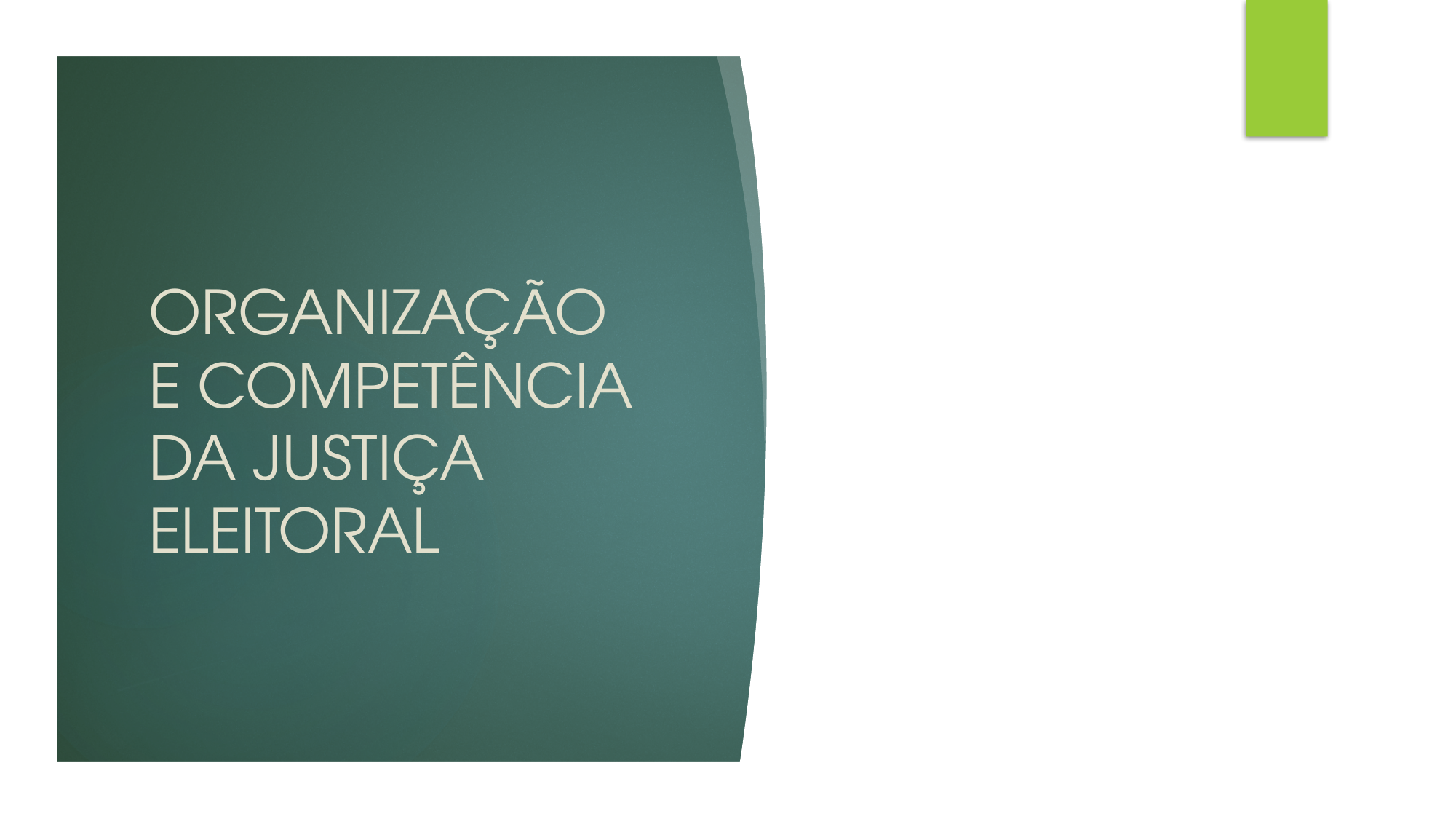

# ORGANIZAÇÃO E COMPETÊNCIA DA JUSTIÇA ELEITORAL